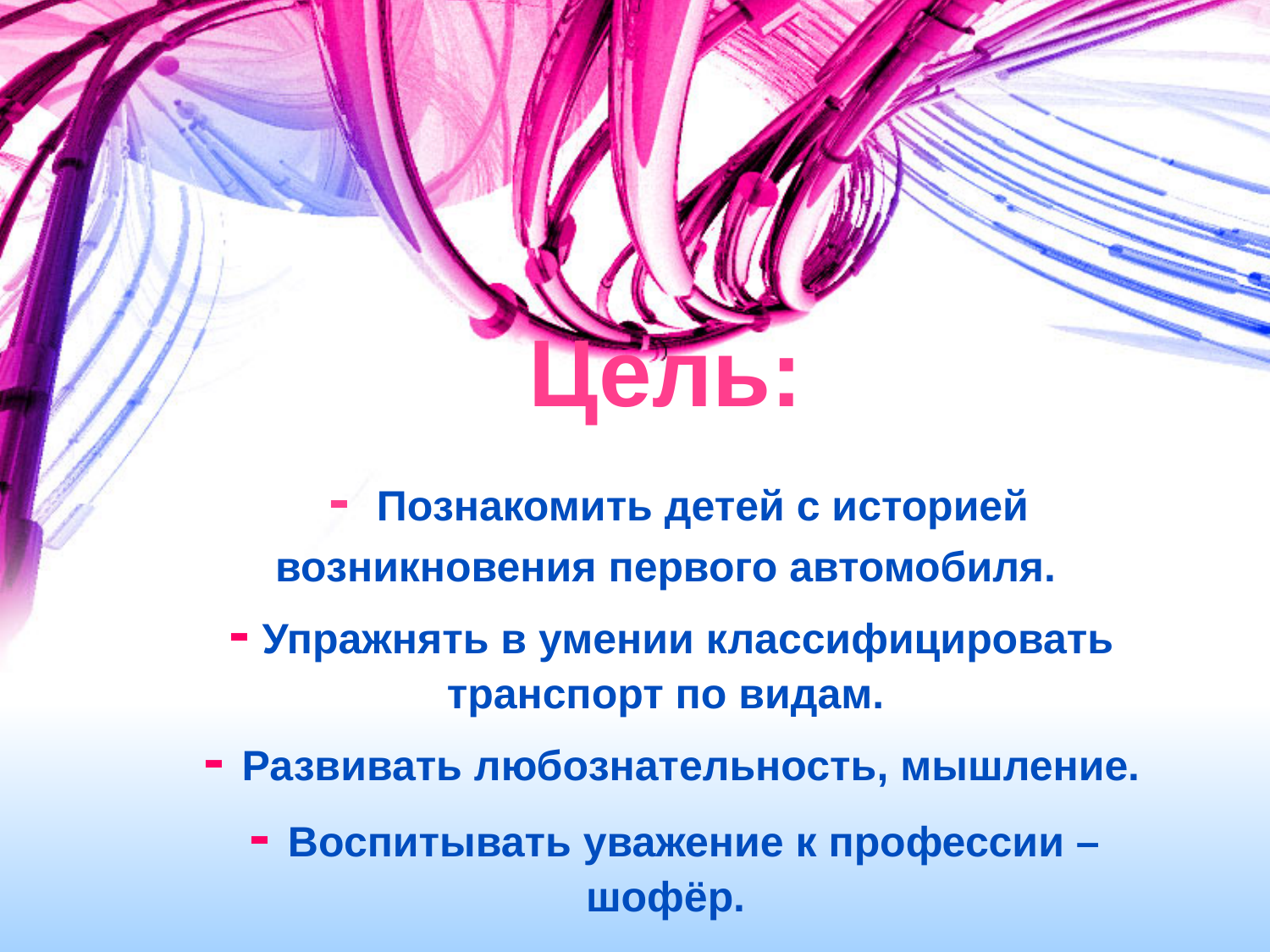

# Цель: - Познакомить детей с историей возникновения первого автомобиля. - Упражнять в умении классифицировать транспорт по видам. - Развивать любознательность, мышление. - Воспитывать уважение к профессии – шофёр.